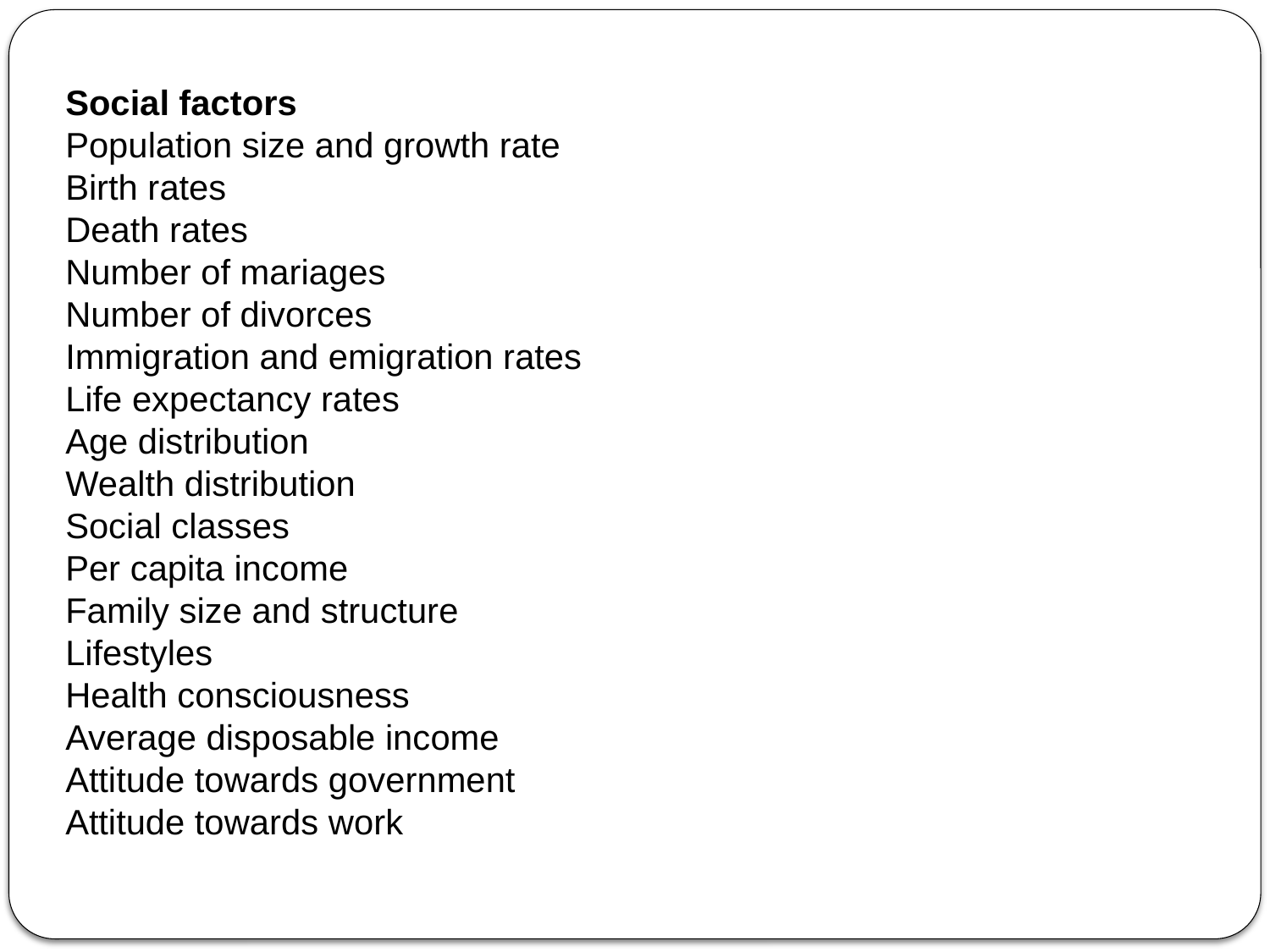

Social factors
Population size and growth rate
Birth rates
Death rates
Number of mariages
Number of divorces
Immigration and emigration rates
Life expectancy rates
Age distribution
Wealth distribution
Social classes
Per capita income
Family size and structure
Lifestyles
Health consciousness
Average disposable income
Attitude towards government
Attitude towards work